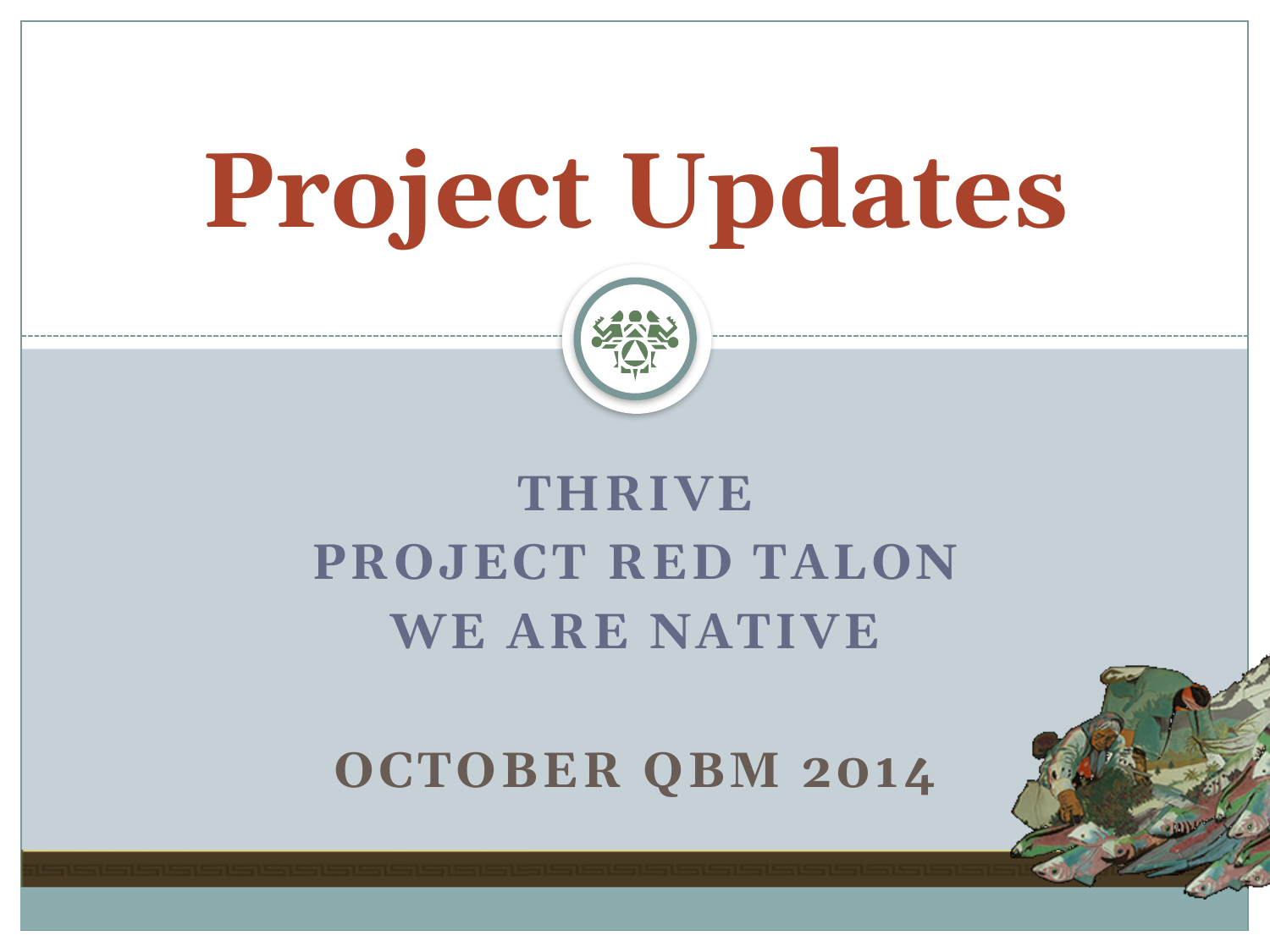

# Project Updates
THRIVE
Project Red talon
We are native

October QBM 2014